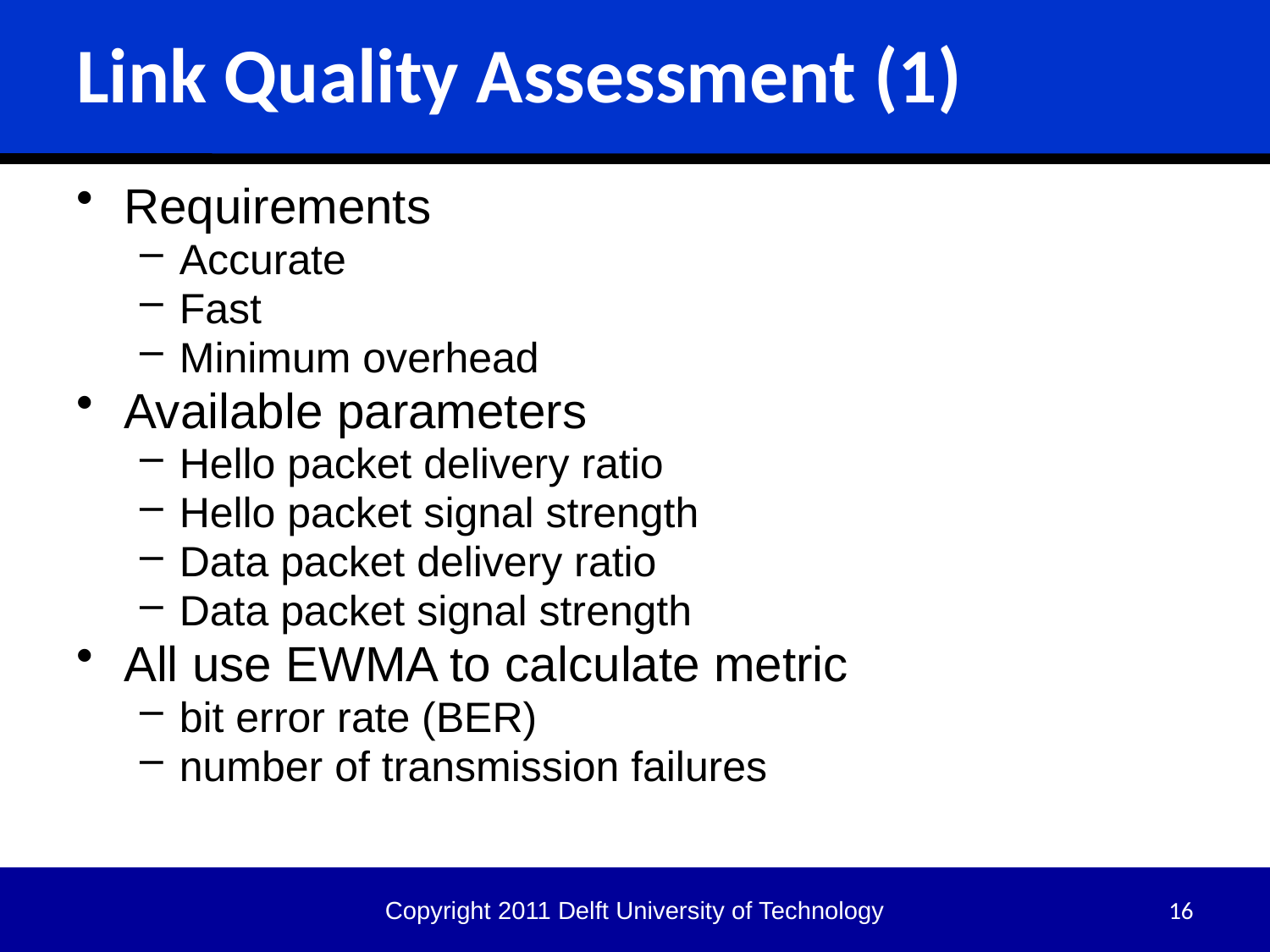

# Link Quality Assessment (1)
Requirements
Accurate
Fast
Minimum overhead
Available parameters
Hello packet delivery ratio
Hello packet signal strength
Data packet delivery ratio
Data packet signal strength
All use EWMA to calculate metric
bit error rate (BER)
number of transmission failures
Copyright 2011 Delft University of Technology
16